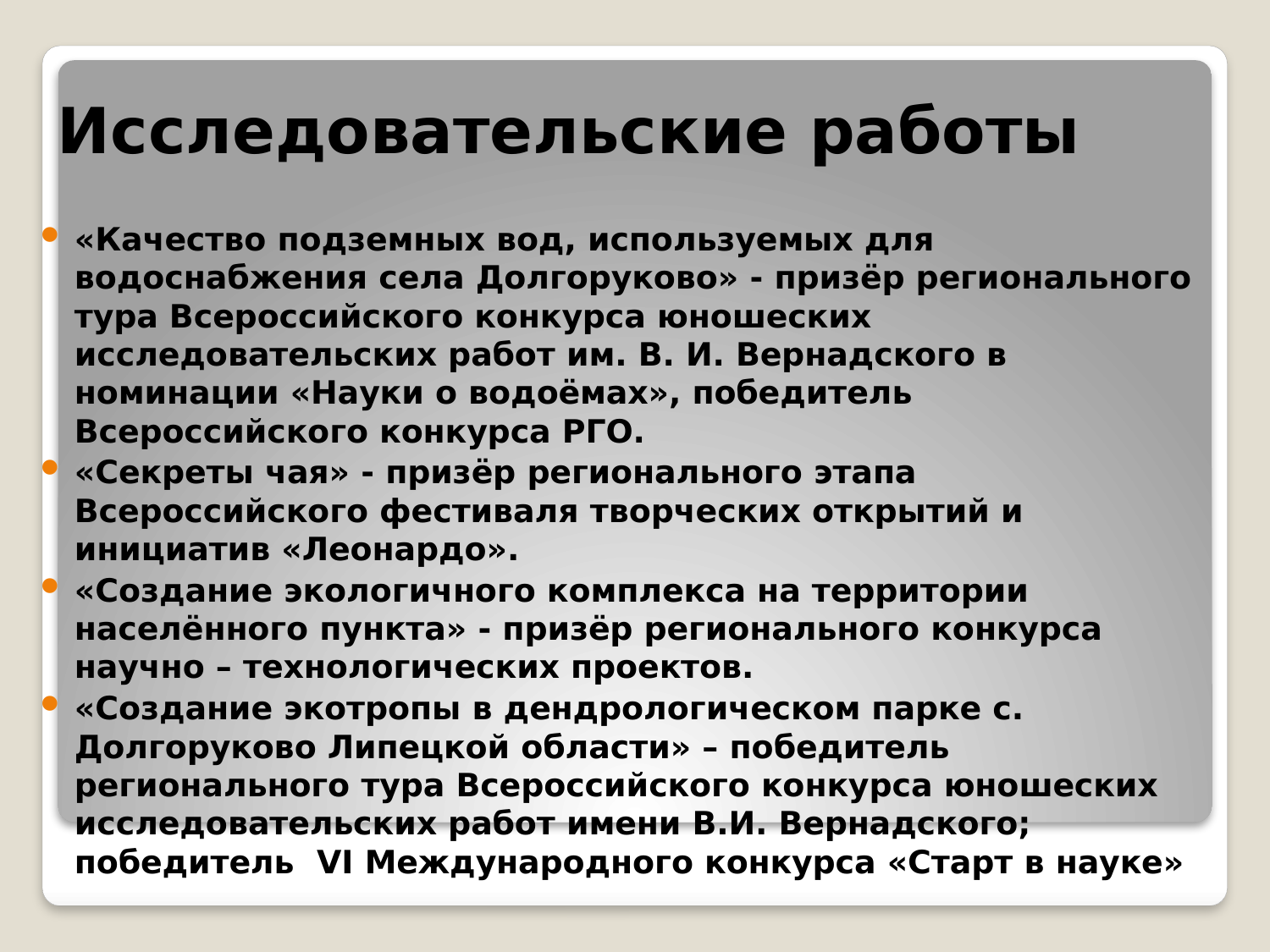

# Исследовательские работы
«Качество подземных вод, используемых для водоснабжения села Долгоруково» - призёр регионального тура Всероссийского конкурса юношеских исследовательских работ им. В. И. Вернадского в номинации «Науки о водоёмах», победитель Всероссийского конкурса РГО.
«Секреты чая» - призёр регионального этапа Всероссийского фестиваля творческих открытий и инициатив «Леонардо».
«Создание экологичного комплекса на территории населённого пункта» - призёр регионального конкурса научно – технологических проектов.
«Создание экотропы в дендрологическом парке с. Долгоруково Липецкой области» – победитель регионального тура Всероссийского конкурса юношеских исследовательских работ имени В.И. Вернадского; победитель  VI Международного конкурса «Старт в науке»